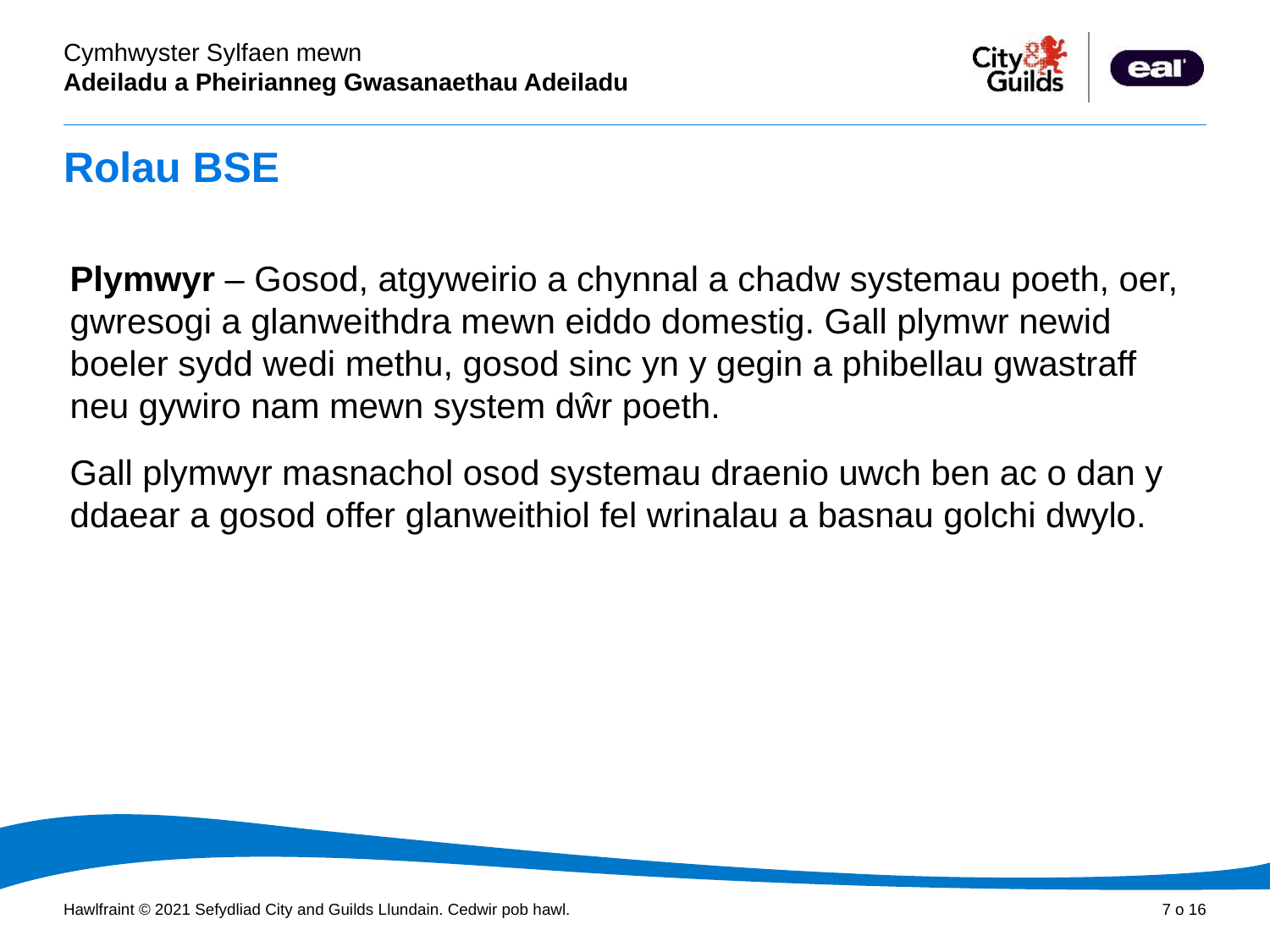

# Rolau BSE
Plymwyr – Gosod, atgyweirio a chynnal a chadw systemau poeth, oer, gwresogi a glanweithdra mewn eiddo domestig. Gall plymwr newid boeler sydd wedi methu, gosod sinc yn y gegin a phibellau gwastraff neu gywiro nam mewn system dŵr poeth.
Gall plymwyr masnachol osod systemau draenio uwch ben ac o dan y ddaear a gosod offer glanweithiol fel wrinalau a basnau golchi dwylo.